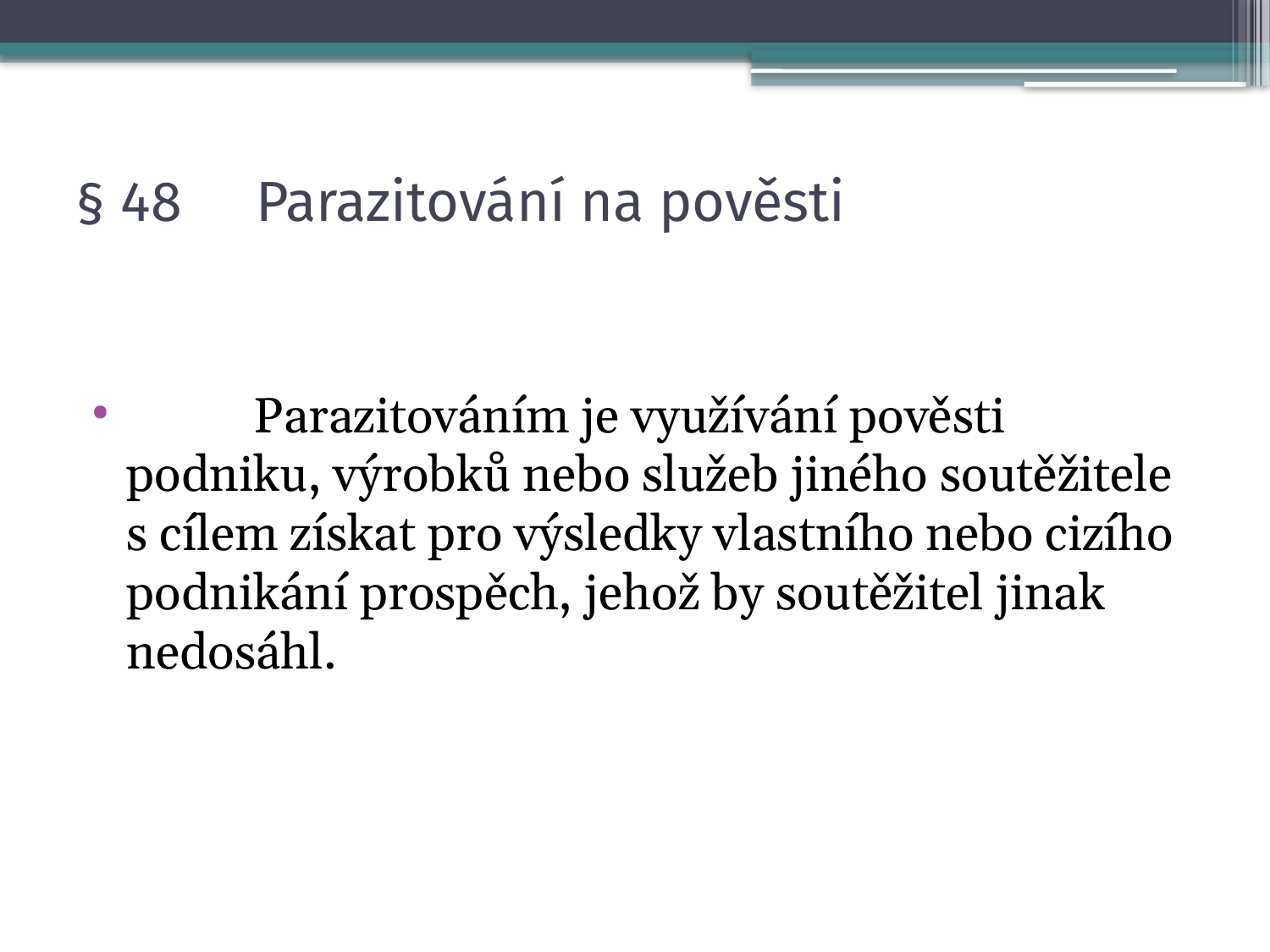

# § 48     Parazitování na pověsti

	Parazitováním je využívání pověsti podniku, výrobků nebo služeb jiného soutěžitele s cílem získat pro výsledky vlastního nebo cizího podnikání prospěch, jehož by soutěžitel jinak nedosáhl.